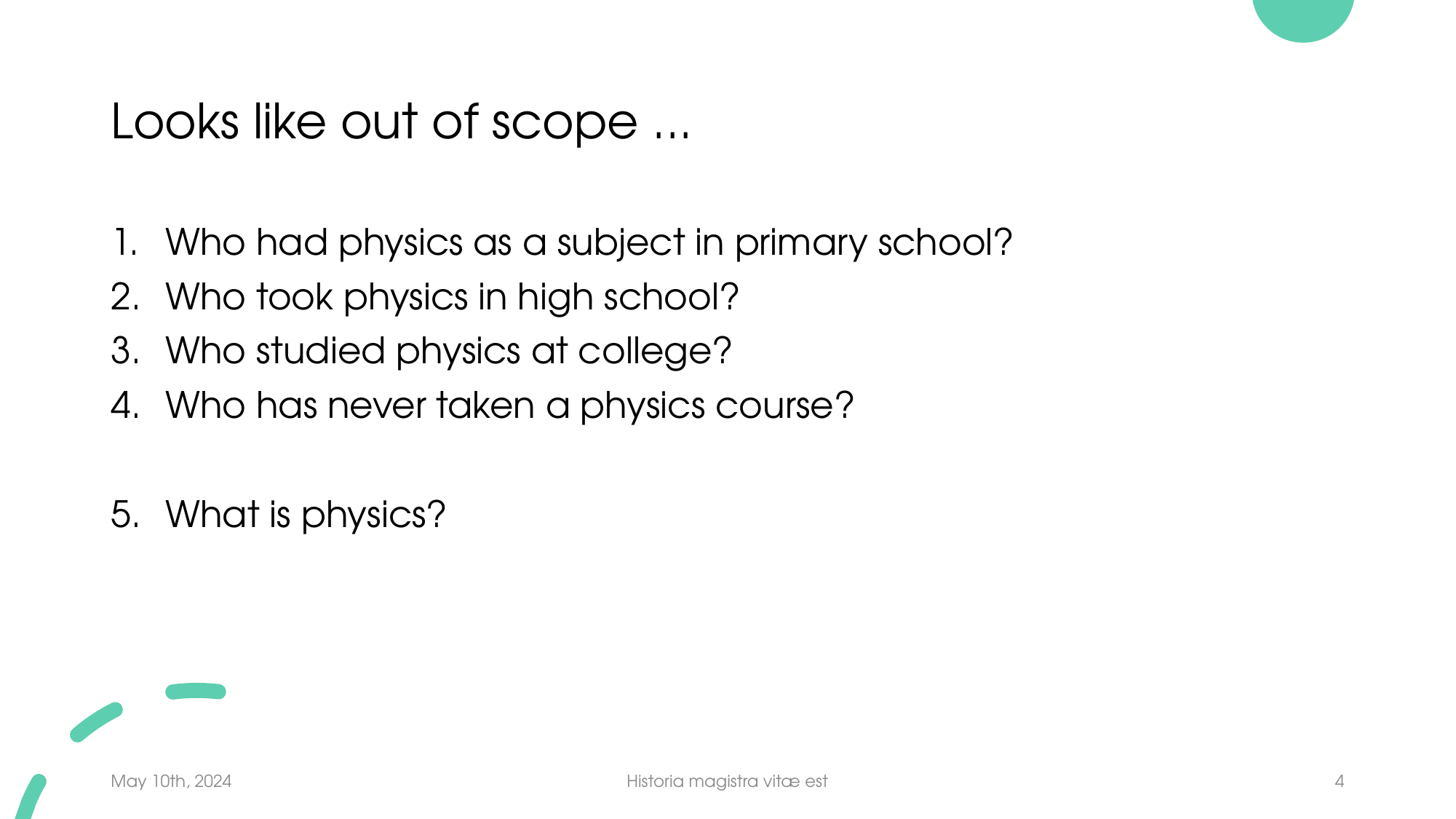

# Looks like out of scope ...
Who had physics as a subject in primary school?
Who took physics in high school?
Who studied physics at college?
Who has never taken a physics course?

What is physics?
May 10th, 2024
Historia magistra vitæ est
4